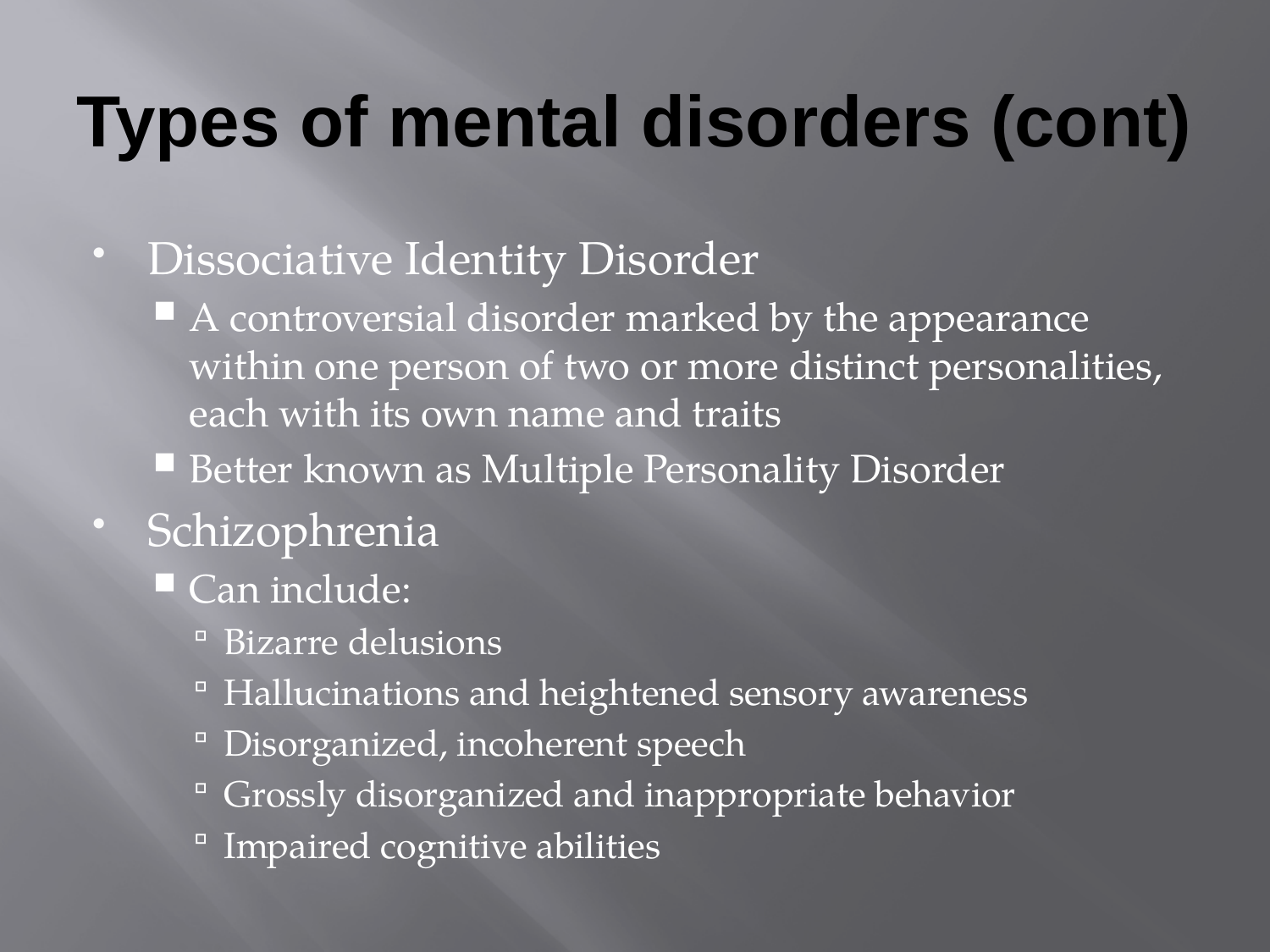

# Types of mental disorders (cont)
Dissociative Identity Disorder
A controversial disorder marked by the appearance within one person of two or more distinct personalities, each with its own name and traits
Better known as Multiple Personality Disorder
Schizophrenia
Can include:
Bizarre delusions
Hallucinations and heightened sensory awareness
Disorganized, incoherent speech
Grossly disorganized and inappropriate behavior
Impaired cognitive abilities